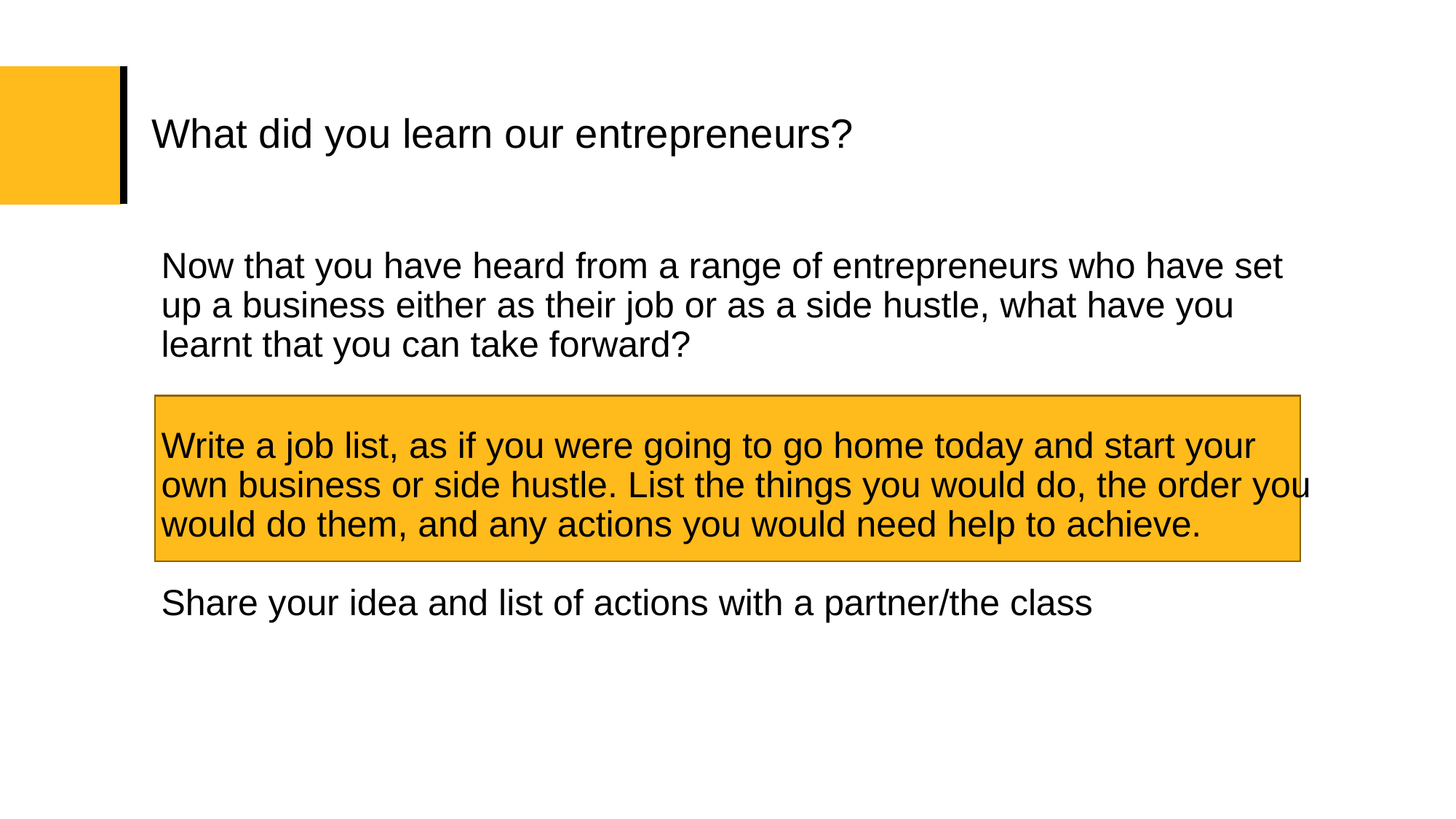

# What did you learn our entrepreneurs?
Now that you have heard from a range of entrepreneurs who have set up a business either as their job or as a side hustle, what have you learnt that you can take forward?

Write a job list, as if you were going to go home today and start your own business or side hustle. List the things you would do, the order you would do them, and any actions you would need help to achieve.
Share your idea and list of actions with a partner/the class